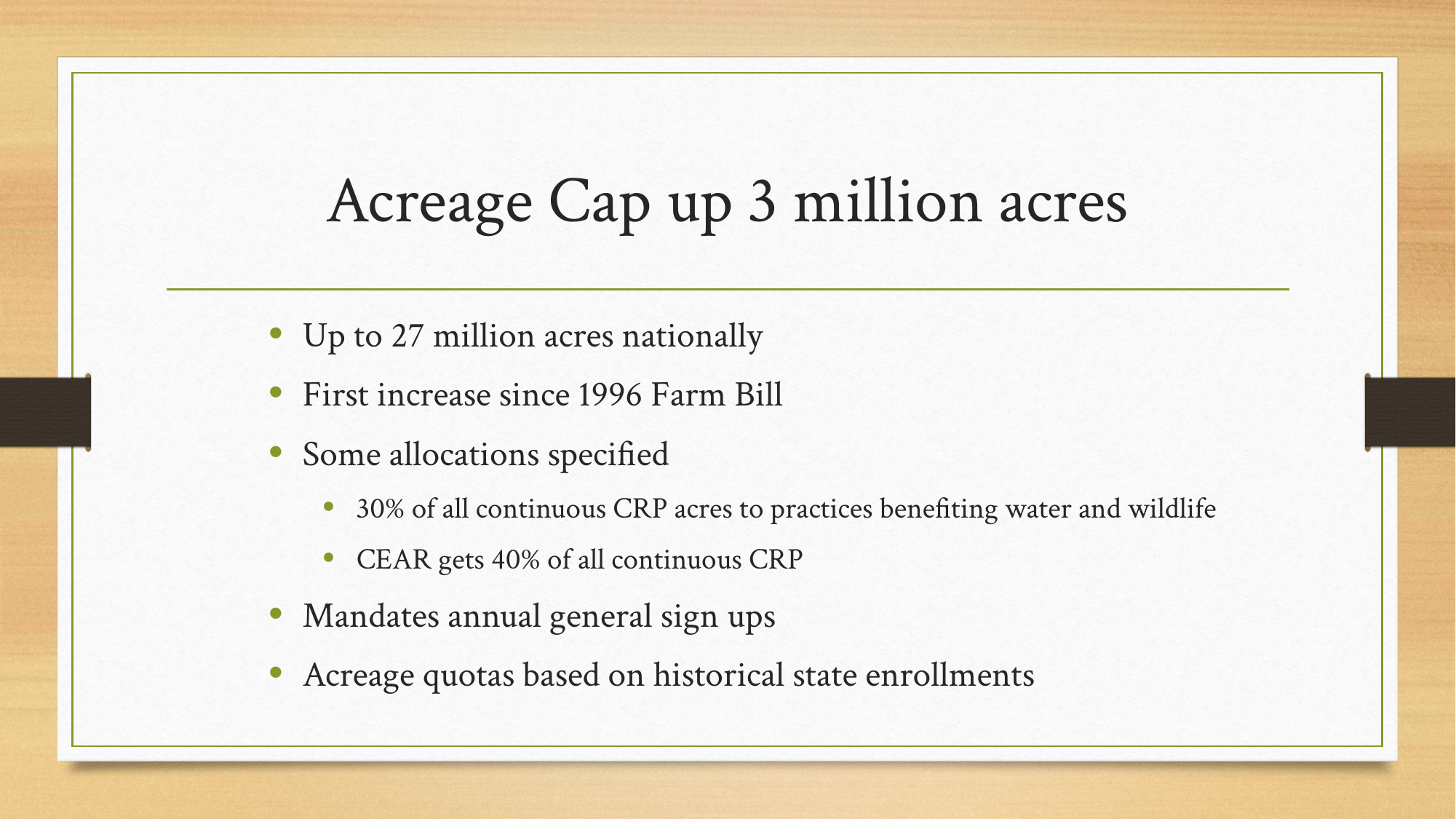

# Acreage Cap up 3 million acres
Up to 27 million acres nationally
First increase since 1996 Farm Bill
Some allocations specified
30% of all continuous CRP acres to practices benefiting water and wildlife
CEAR gets 40% of all continuous CRP
Mandates annual general sign ups
Acreage quotas based on historical state enrollments